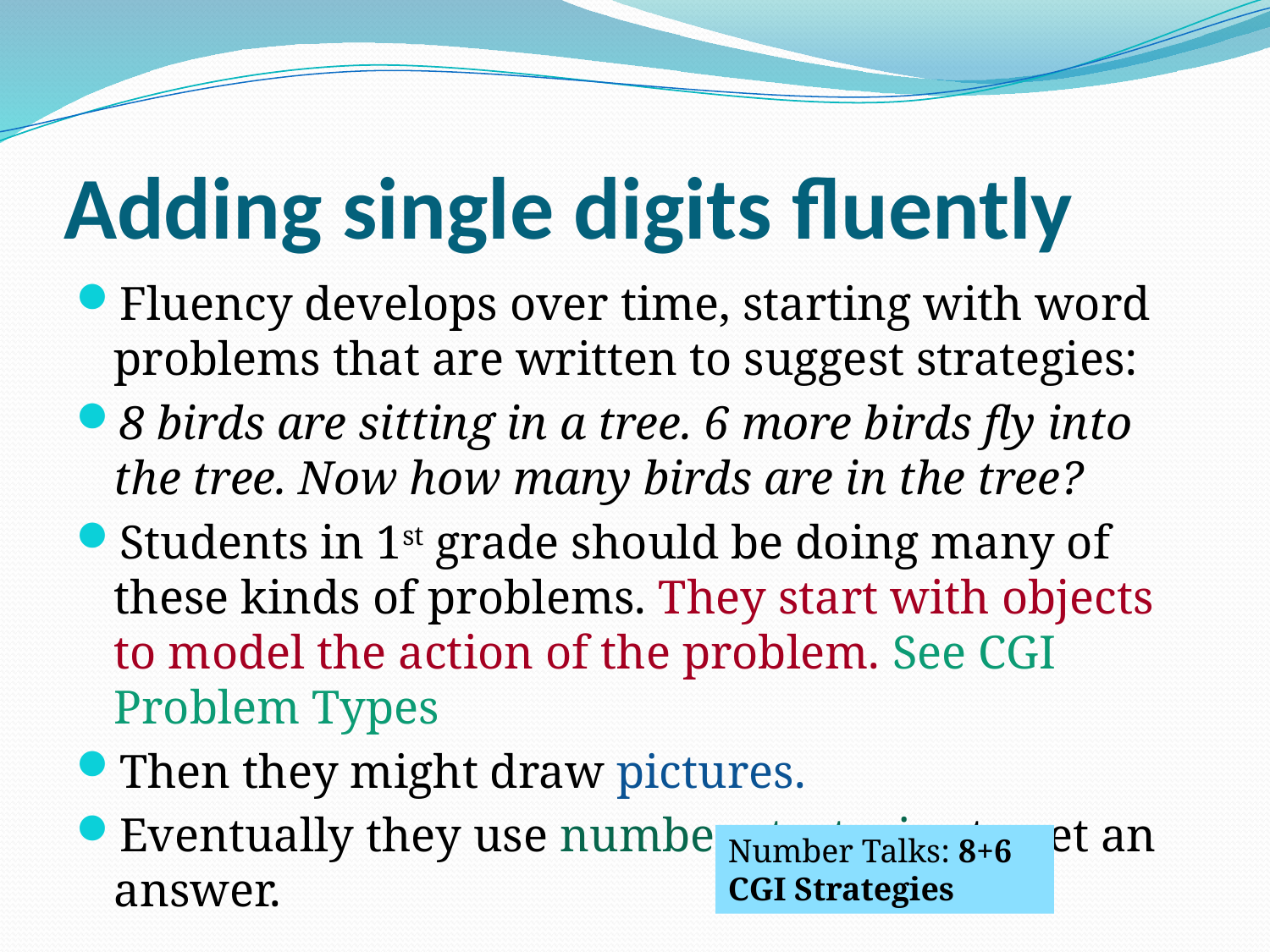

# Adding single digits fluently
Fluency develops over time, starting with word problems that are written to suggest strategies:
8 birds are sitting in a tree. 6 more birds fly into the tree. Now how many birds are in the tree?
Students in 1st grade should be doing many of these kinds of problems. They start with objects to model the action of the problem. See CGI Problem Types
Then they might draw pictures.
Eventually they use number strategies to get an answer.
Number Talks: 8+6
CGI Strategies